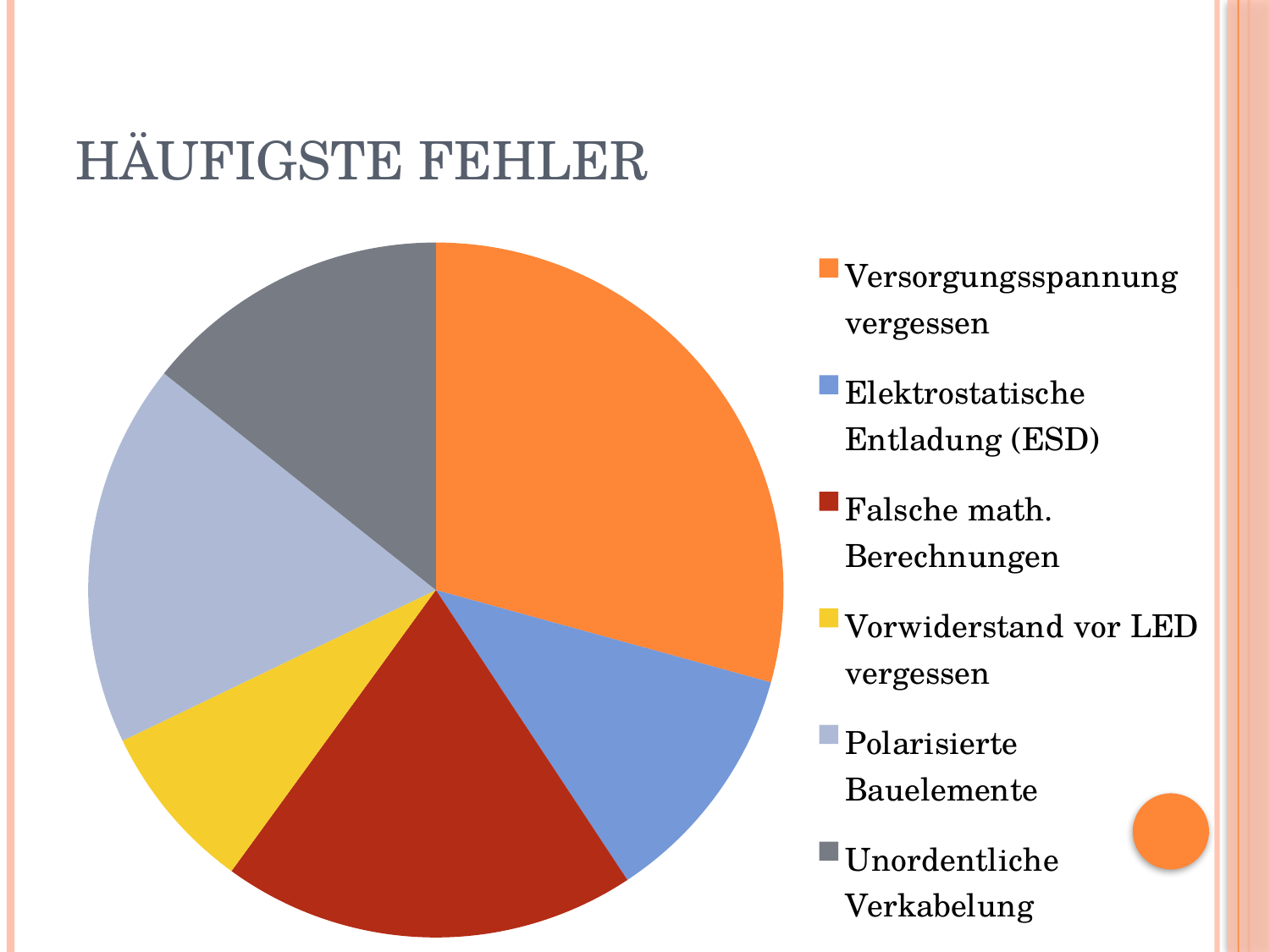

# Häufigste Fehler

### Chart

| Category | Πωλήσεις |
|---|---|
| Versorgungsspannung vergessen | 8.2 |
| Elektrostatische Entladung (ESD)  | 3.2 |
| Falsche math. Berechnungen | 5.4 |
| Vorwiderstand vor LED vergessen | 2.2 |
| Polarisierte Bauelemente | 5.0 |
| Unordentliche Verkabelung | 4.0 |